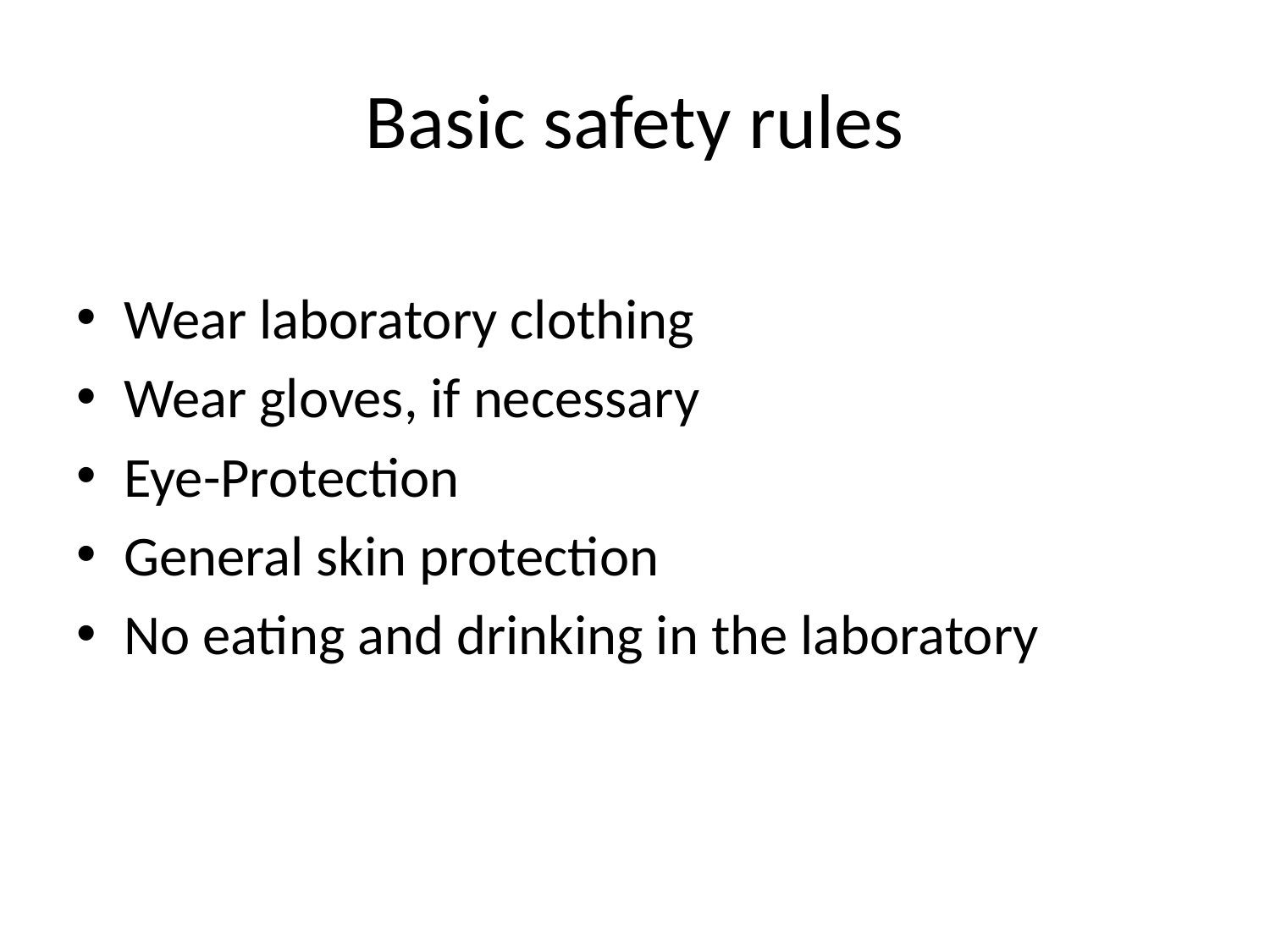

# Basic safety rules
Wear laboratory clothing
Wear gloves, if necessary
Eye-Protection
General skin protection
No eating and drinking in the laboratory